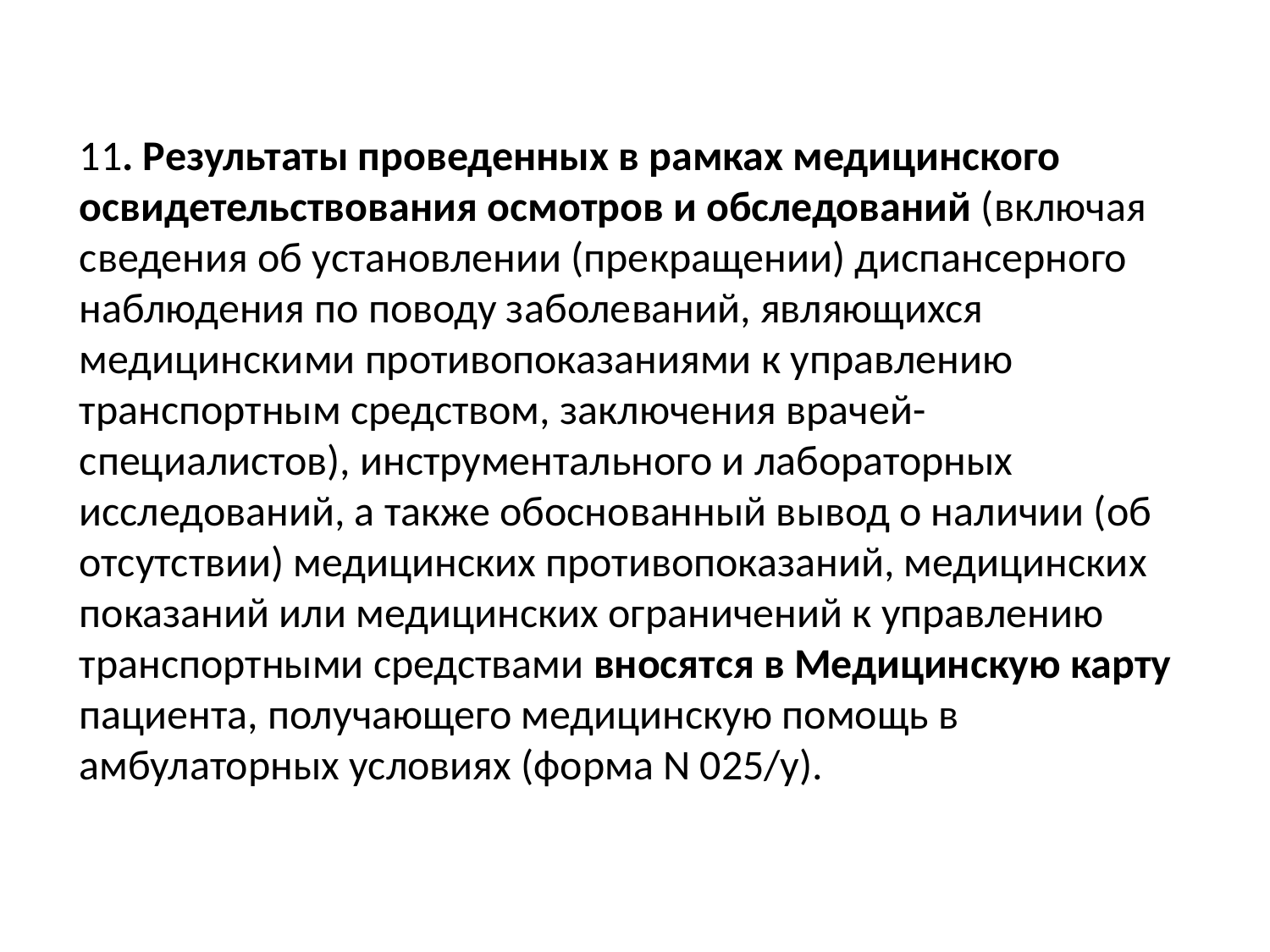

11. Результаты проведенных в рамках медицинского освидетельствования осмотров и обследований (включая сведения об установлении (прекращении) диспансерного наблюдения по поводу заболеваний, являющихся медицинскими противопоказаниями к управлению транспортным средством, заключения врачей-специалистов), инструментального и лабораторных исследований, а также обоснованный вывод о наличии (об отсутствии) медицинских противопоказаний, медицинских показаний или медицинских ограничений к управлению транспортными средствами вносятся в Медицинскую карту пациента, получающего медицинскую помощь в амбулаторных условиях (форма N 025/у).